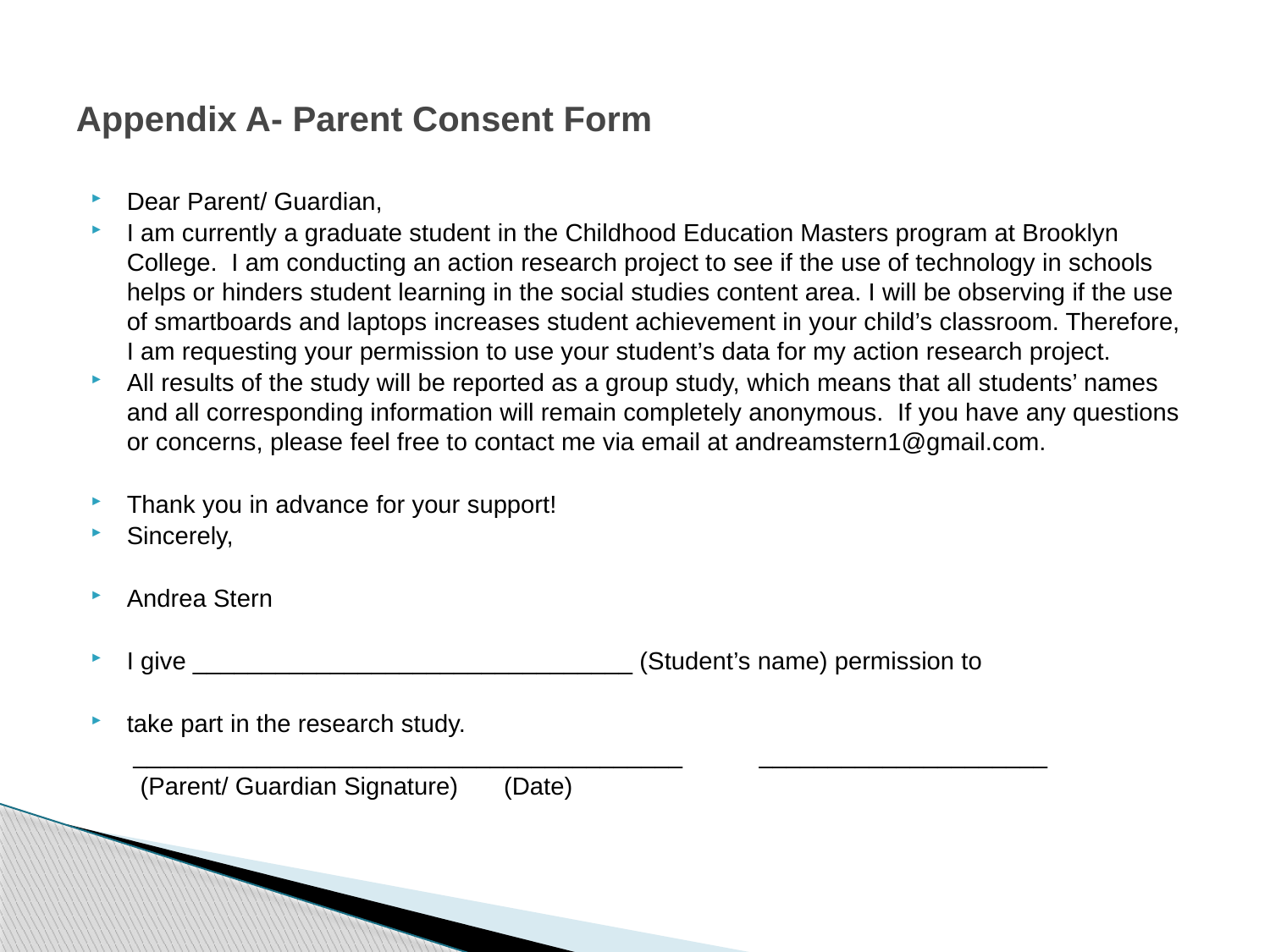

# Appendix A- Parent Consent Form

Dear Parent/ Guardian,
I am currently a graduate student in the Childhood Education Masters program at Brooklyn College.  I am conducting an action research project to see if the use of technology in schools helps or hinders student learning in the social studies content area. I will be observing if the use of smartboards and laptops increases student achievement in your child’s classroom. Therefore, I am requesting your permission to use your student’s data for my action research project.
All results of the study will be reported as a group study, which means that all students’ names and all corresponding information will remain completely anonymous.  If you have any questions or concerns, please feel free to contact me via email at andreamstern1@gmail.com.

Thank you in advance for your support!
Sincerely,

Andrea Stern

I give ________________________________ (Student’s name) permission to

take part in the research study.
      ________________________________________           _____________________
       (Parent/ Guardian Signature)		(Date)